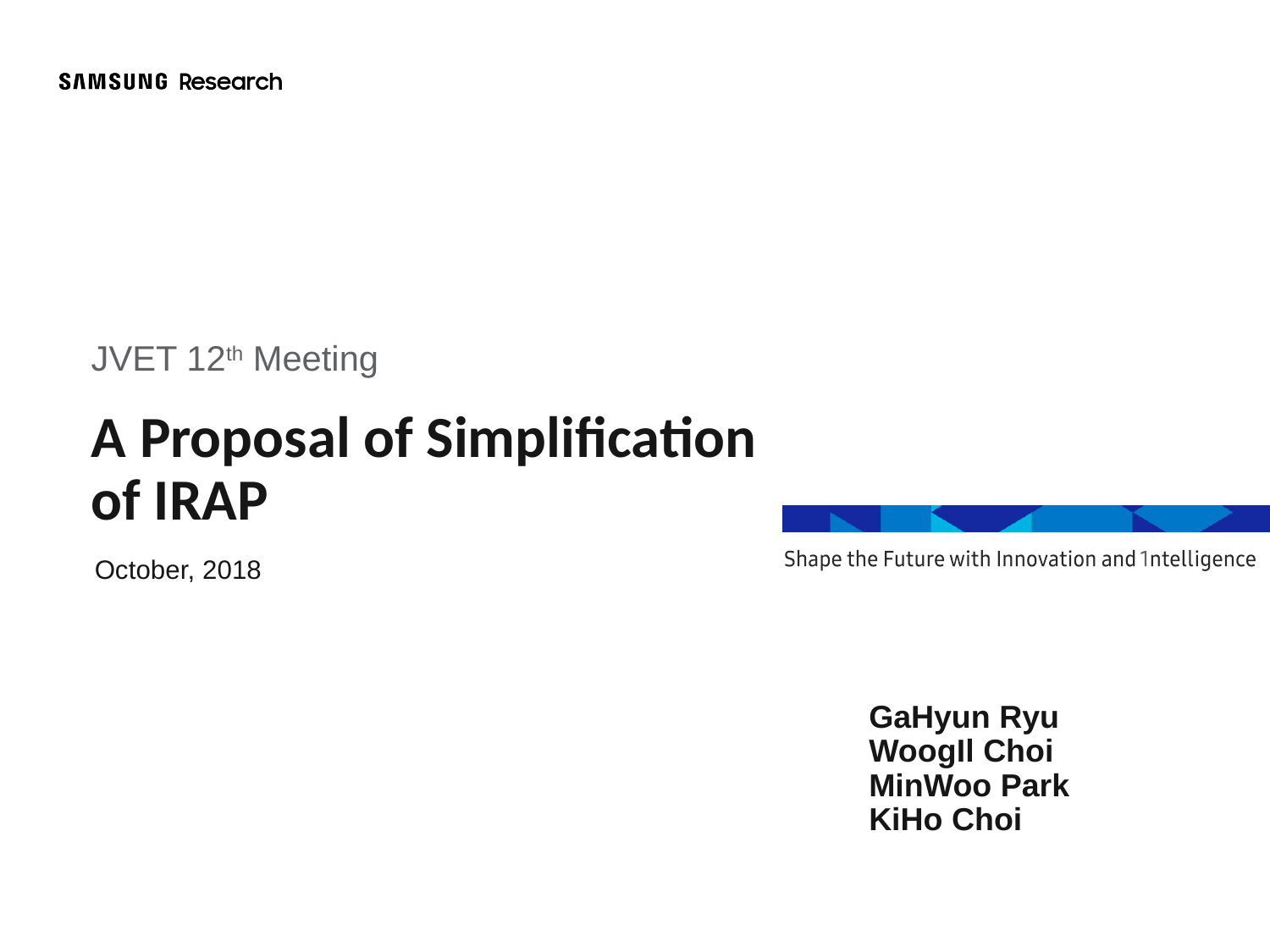

JVET 12th Meeting
# A Proposal of Simplification of IRAP
 October, 2018
GaHyun Ryu
WoogIl Choi
MinWoo Park
KiHo Choi